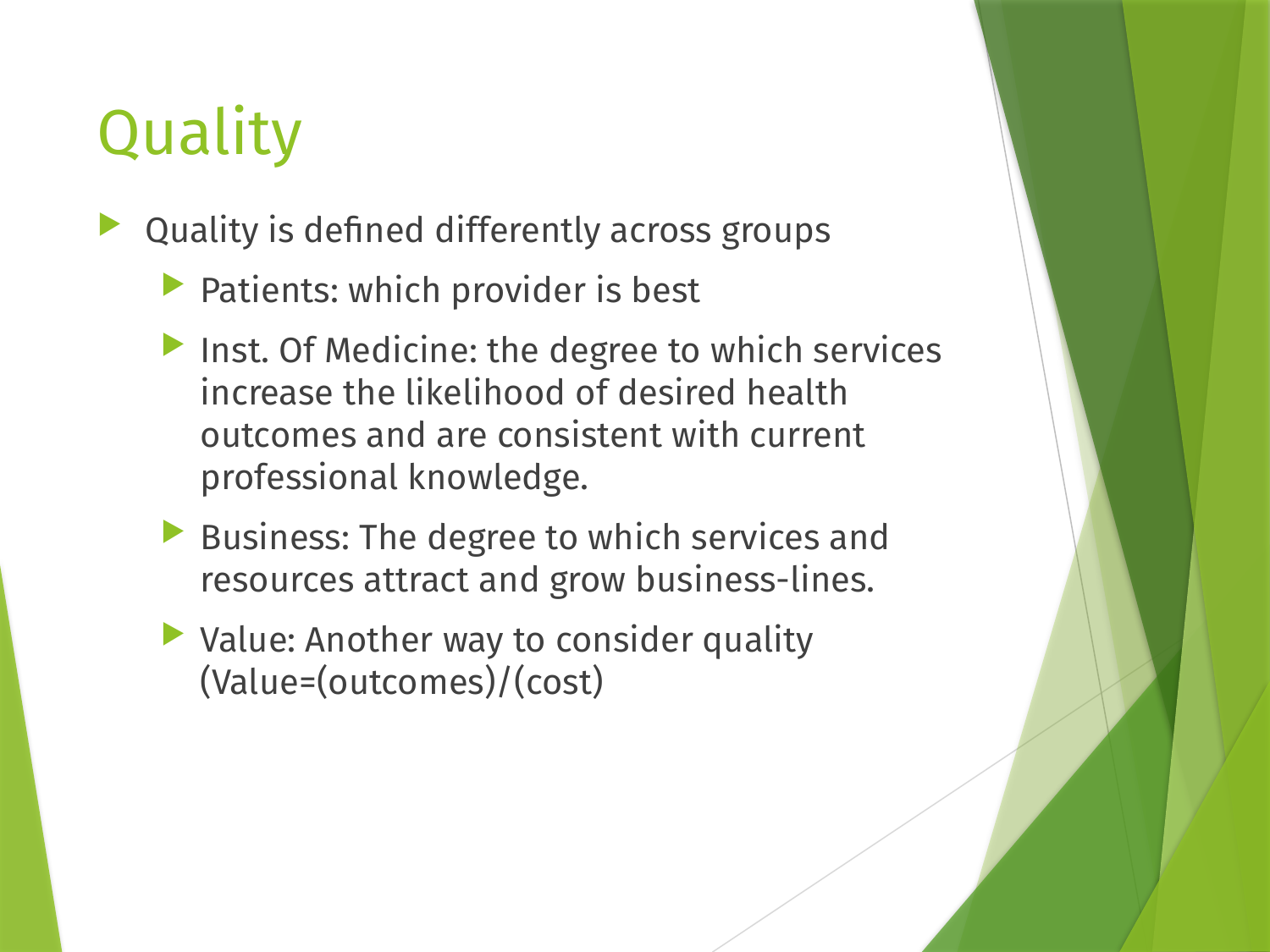

# Quality
Quality is defined differently across groups
Patients: which provider is best
Inst. Of Medicine: the degree to which services increase the likelihood of desired health outcomes and are consistent with current professional knowledge.
Business: The degree to which services and resources attract and grow business-lines.
Value: Another way to consider quality (Value=(outcomes)/(cost)